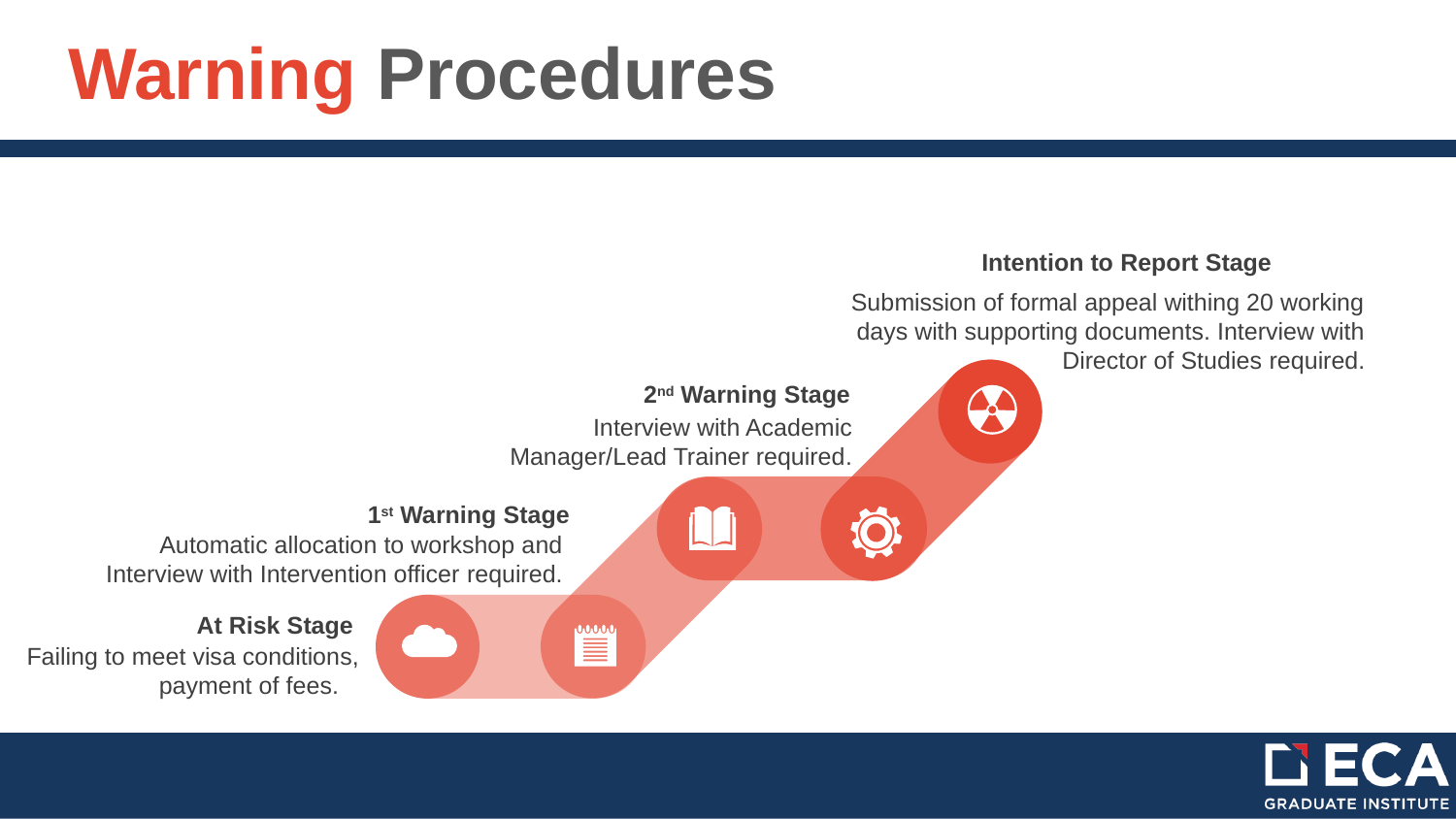

# Warning Procedures
Intention to Report Stage
Submission of formal appeal withing 20 working days with supporting documents. Interview with Director of Studies required.
2nd Warning Stage
Interview with Academic Manager/Lead Trainer required.

1st Warning Stage
Automatic allocation to workshop and
Interview with Intervention officer required.

At Risk Stage
Failing to meet visa conditions, payment of fees.